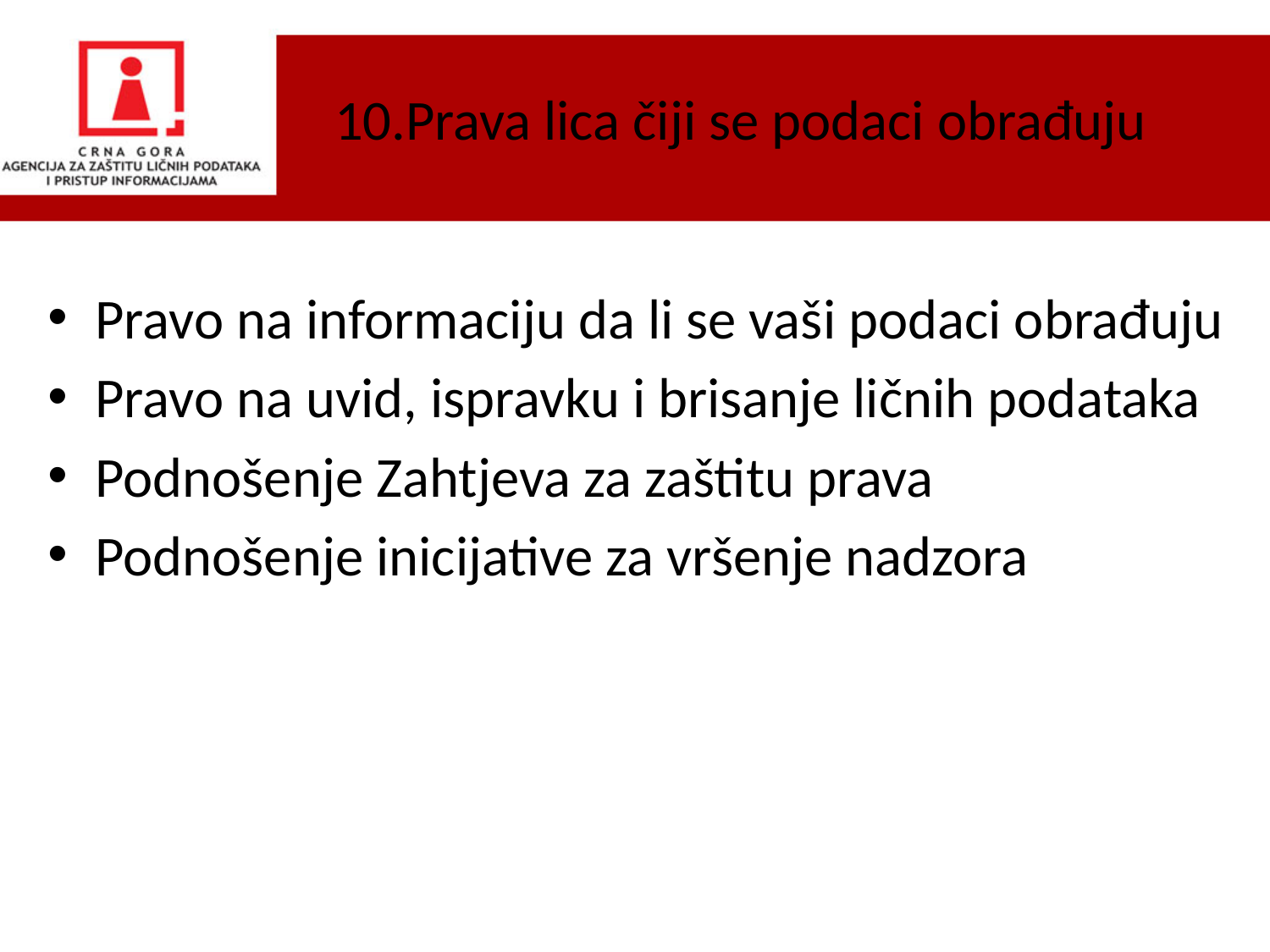

# 10.Prava lica čiji se podaci obrađuju
Pravo na informaciju da li se vaši podaci obrađuju
Pravo na uvid, ispravku i brisanje ličnih podataka
Podnošenje Zahtjeva za zaštitu prava
Podnošenje inicijative za vršenje nadzora